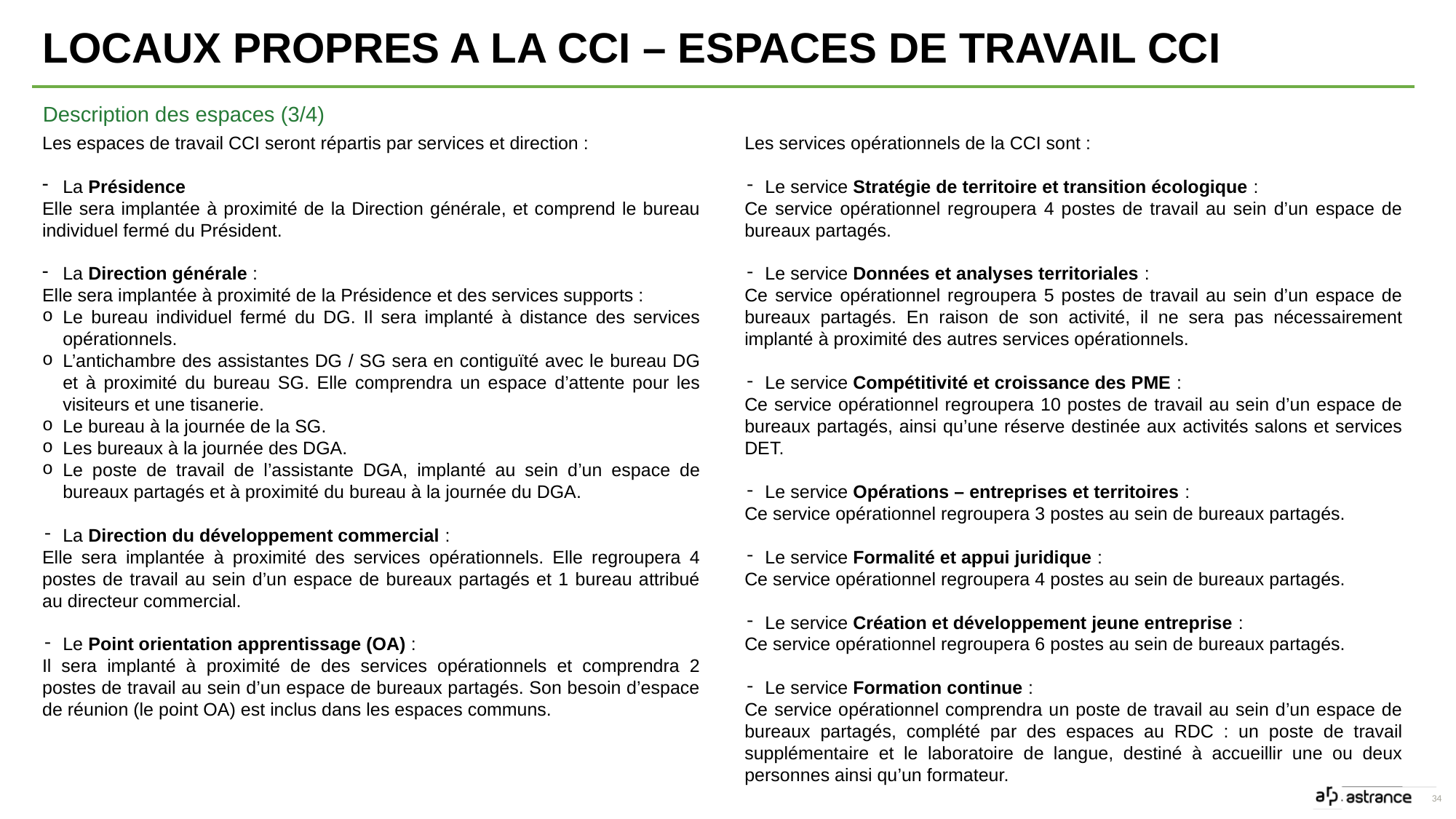

LOCAUX PROPRES A LA CCI – ESPACES DE TRAVAIL CCI
Description des espaces (3/4)
Les espaces de travail CCI seront répartis par services et direction :

La Présidence
Elle sera implantée à proximité de la Direction générale, et comprend le bureau individuel fermé du Président.

La Direction générale :
Elle sera implantée à proximité de la Présidence et des services supports :
Le bureau individuel fermé du DG. Il sera implanté à distance des services opérationnels.
L’antichambre des assistantes DG / SG sera en contiguïté avec le bureau DG et à proximité du bureau SG. Elle comprendra un espace d’attente pour les visiteurs et une tisanerie.
Le bureau à la journée de la SG.
Les bureaux à la journée des DGA.
Le poste de travail de l’assistante DGA, implanté au sein d’un espace de bureaux partagés et à proximité du bureau à la journée du DGA.

La Direction du développement commercial :
Elle sera implantée à proximité des services opérationnels. Elle regroupera 4 postes de travail au sein d’un espace de bureaux partagés et 1 bureau attribué au directeur commercial.

Le Point orientation apprentissage (OA) :
Il sera implanté à proximité de des services opérationnels et comprendra 2 postes de travail au sein d’un espace de bureaux partagés. Son besoin d’espace de réunion (le point OA) est inclus dans les espaces communs.

Les services opérationnels de la CCI sont :

Le service Stratégie de territoire et transition écologique :
Ce service opérationnel regroupera 4 postes de travail au sein d’un espace de bureaux partagés.

Le service Données et analyses territoriales :
Ce service opérationnel regroupera 5 postes de travail au sein d’un espace de bureaux partagés. En raison de son activité, il ne sera pas nécessairement implanté à proximité des autres services opérationnels.

Le service Compétitivité et croissance des PME :
Ce service opérationnel regroupera 10 postes de travail au sein d’un espace de bureaux partagés, ainsi qu’une réserve destinée aux activités salons et services DET.

Le service Opérations – entreprises et territoires :
Ce service opérationnel regroupera 3 postes au sein de bureaux partagés.

Le service Formalité et appui juridique :
Ce service opérationnel regroupera 4 postes au sein de bureaux partagés.

Le service Création et développement jeune entreprise :
Ce service opérationnel regroupera 6 postes au sein de bureaux partagés.

Le service Formation continue :
Ce service opérationnel comprendra un poste de travail au sein d’un espace de bureaux partagés, complété par des espaces au RDC : un poste de travail supplémentaire et le laboratoire de langue, destiné à accueillir une ou deux personnes ainsi qu’un formateur.

34